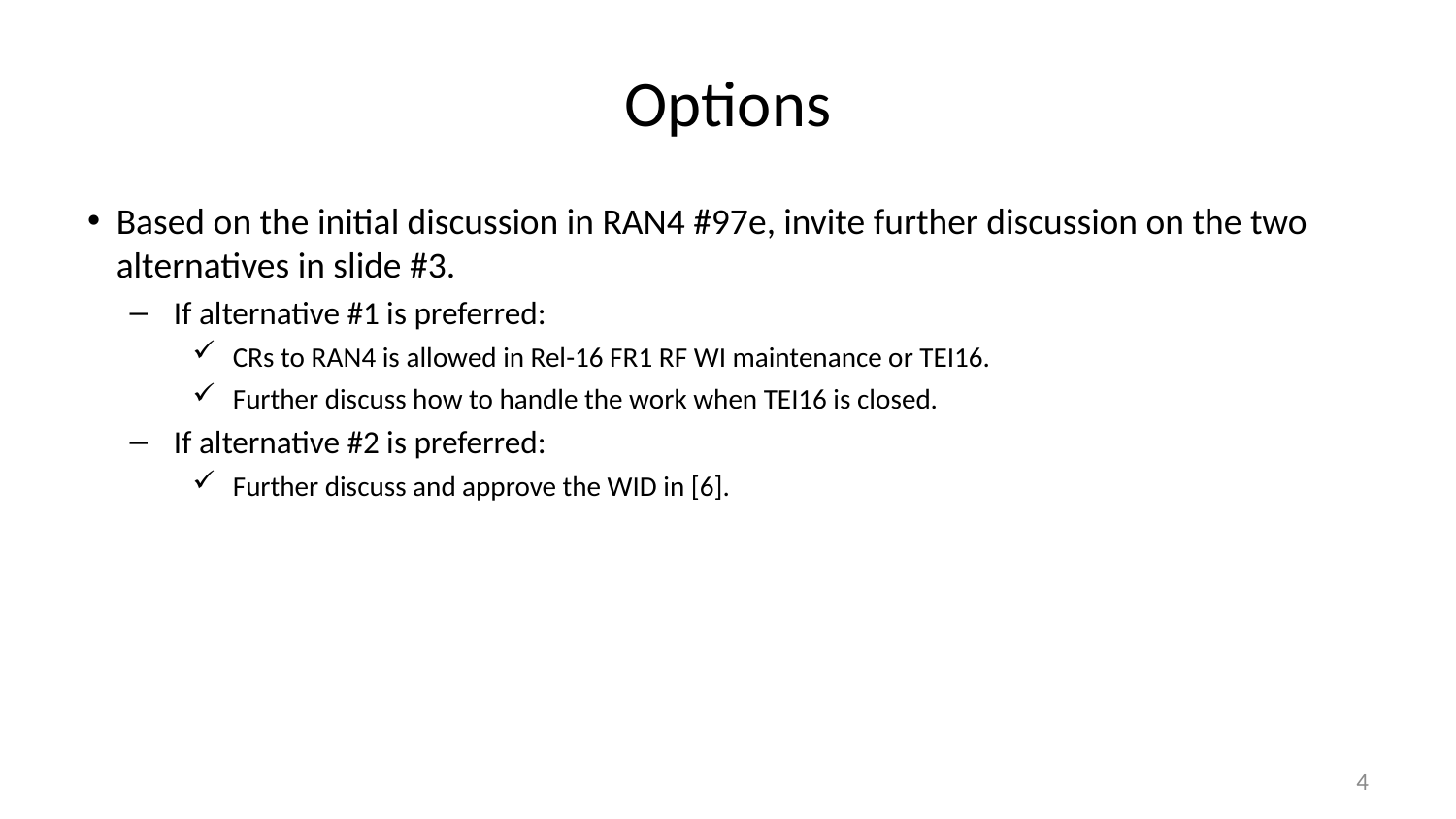

# Options
Based on the initial discussion in RAN4 #97e, invite further discussion on the two alternatives in slide #3.
If alternative #1 is preferred:
CRs to RAN4 is allowed in Rel-16 FR1 RF WI maintenance or TEI16.
Further discuss how to handle the work when TEI16 is closed.
If alternative #2 is preferred:
Further discuss and approve the WID in [6].

4